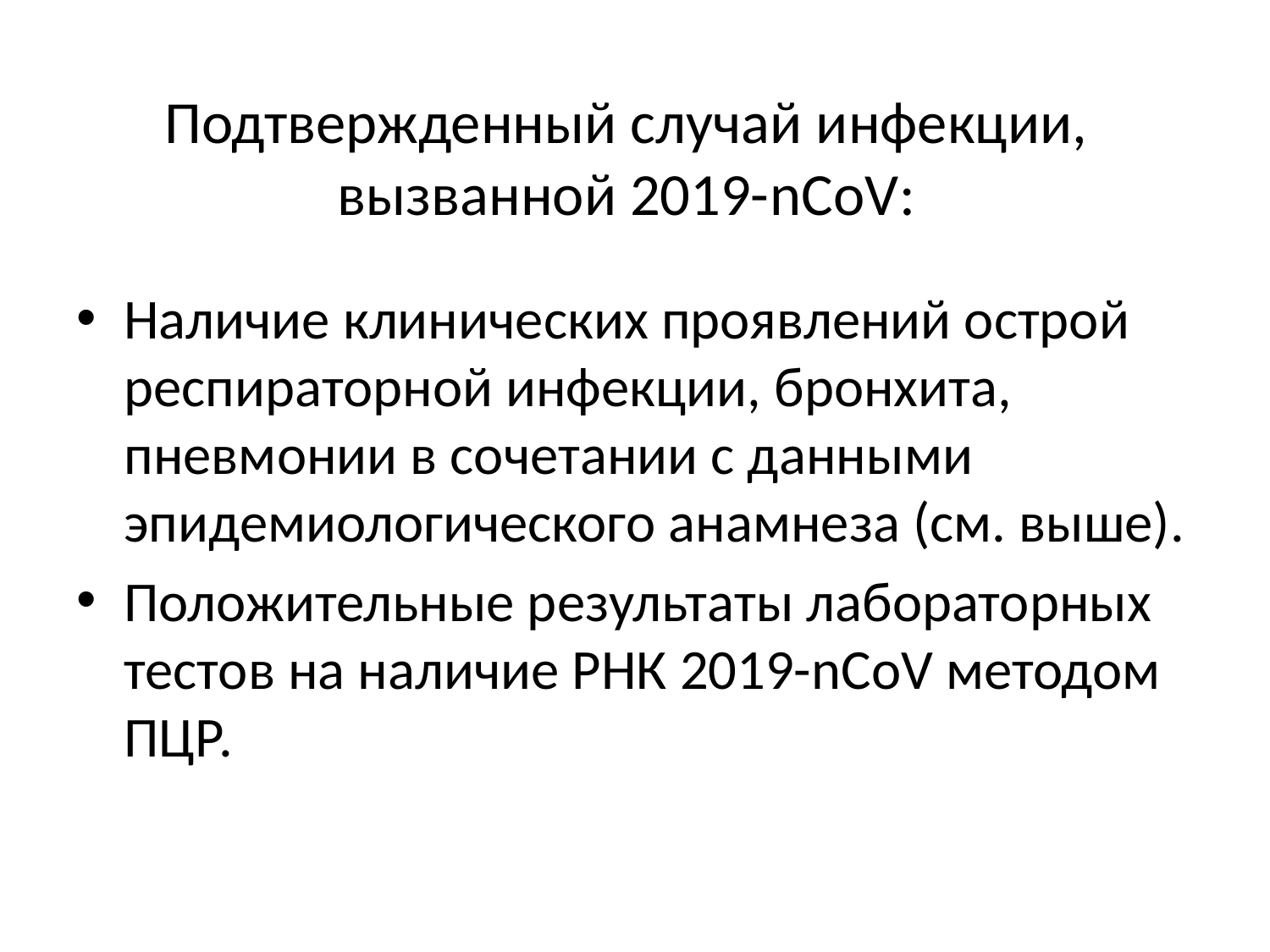

# Подтвержденный случай инфекции, вызванной 2019-nCoV:
Наличие клинических проявлений острой респираторной инфекции, бронхита, пневмонии в сочетании с данными эпидемиологического анамнеза (см. выше).
Положительные результаты лабораторных тестов на наличие РНК 2019-nCoV методом ПЦР.